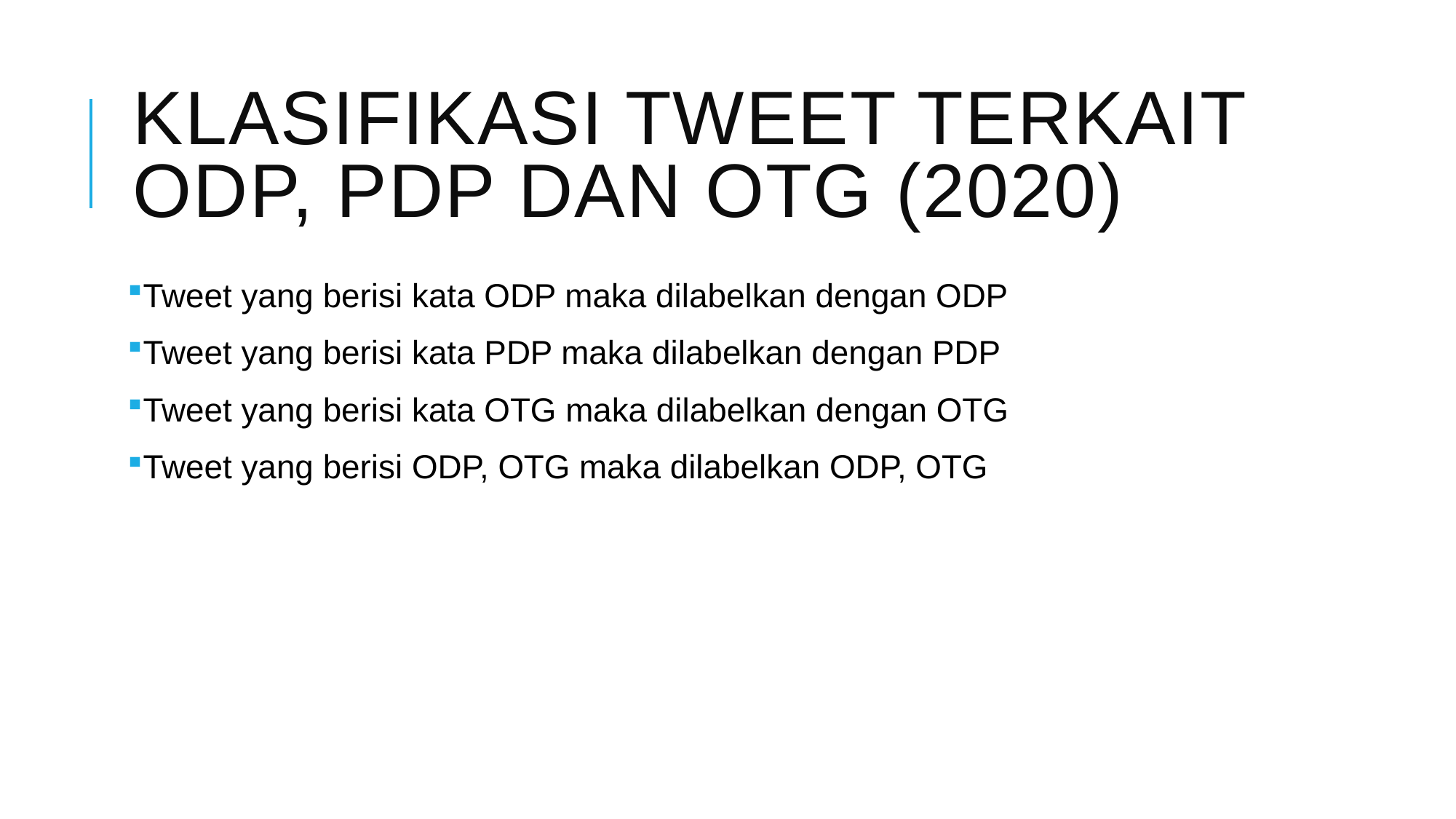

# Klasifikasi Tweet terkait odp, pdp dan otg (2020)
Tweet yang berisi kata ODP maka dilabelkan dengan ODP
Tweet yang berisi kata PDP maka dilabelkan dengan PDP
Tweet yang berisi kata OTG maka dilabelkan dengan OTG
Tweet yang berisi ODP, OTG maka dilabelkan ODP, OTG